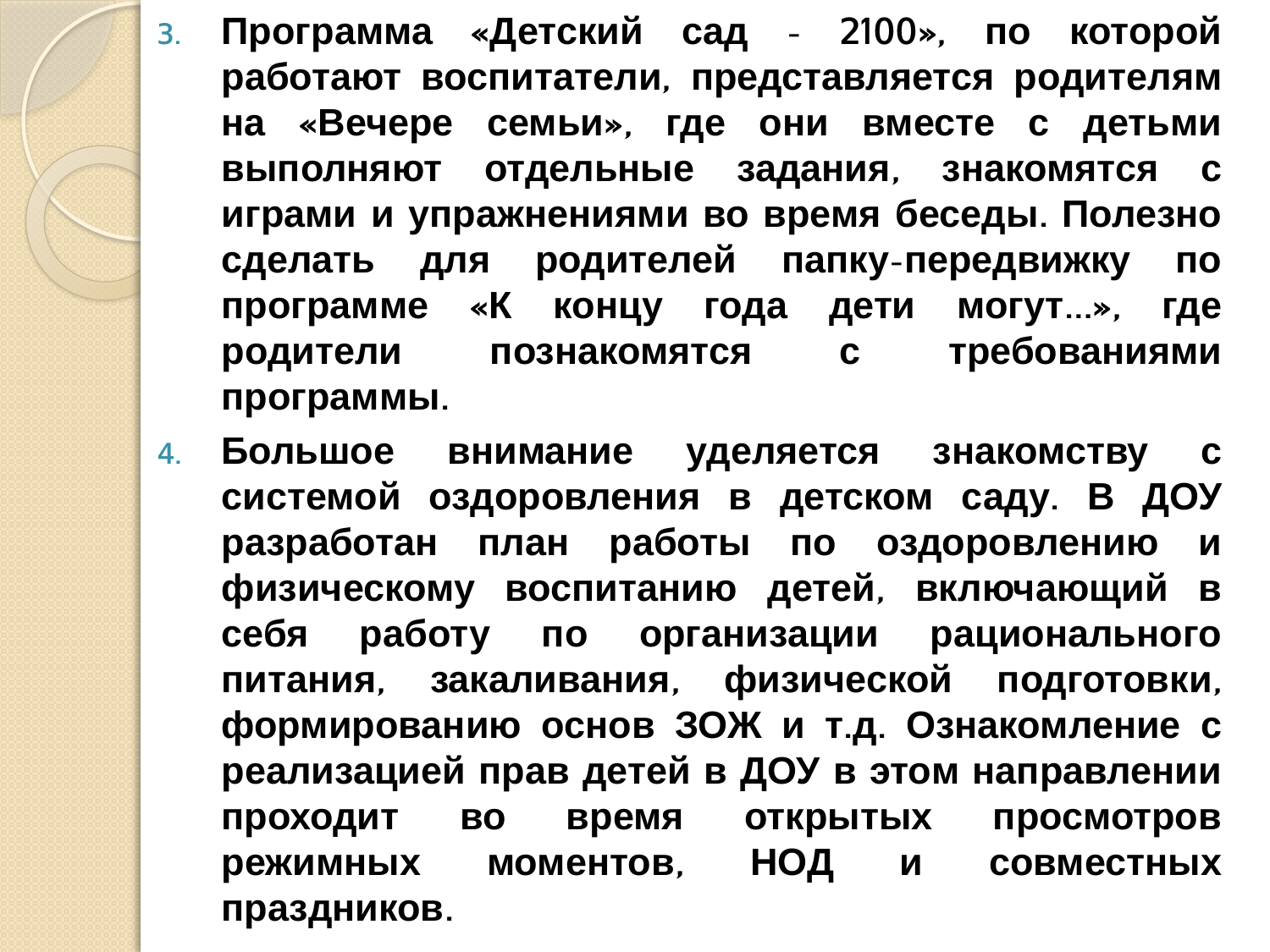

Программа «Детский сад - 2100», по которой работают воспитатели, представляется родителям на «Вечере семьи», где они вместе с детьми выполняют отдельные задания, знакомятся с играми и упражнениями во время беседы. Полезно сделать для родителей папку-передвижку по программе «К концу года дети могут…», где родители познакомятся с требованиями программы.
Большое внимание уделяется знакомству с системой оздоровления в детском саду. В ДОУ разработан план работы по оздоровлению и физическому воспитанию детей, включающий в себя работу по организации рационального питания, закаливания, физической подготовки, формированию основ ЗОЖ и т.д. Ознакомление с реализацией прав детей в ДОУ в этом направлении проходит во время открытых просмотров режимных моментов, НОД и совместных праздников.